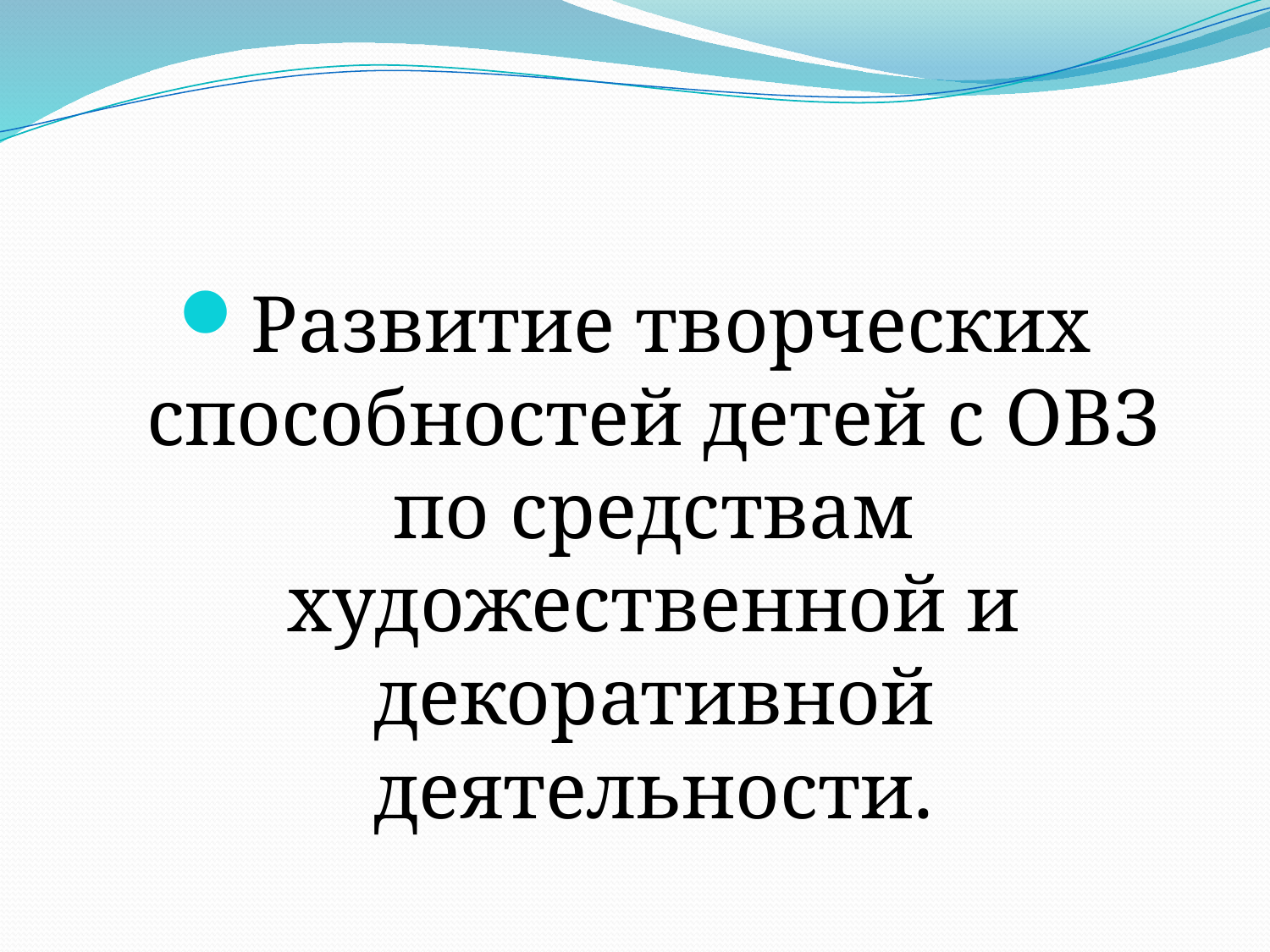

#
Развитие творческих способностей детей с ОВЗ по средствам художественной и декоративной деятельности.